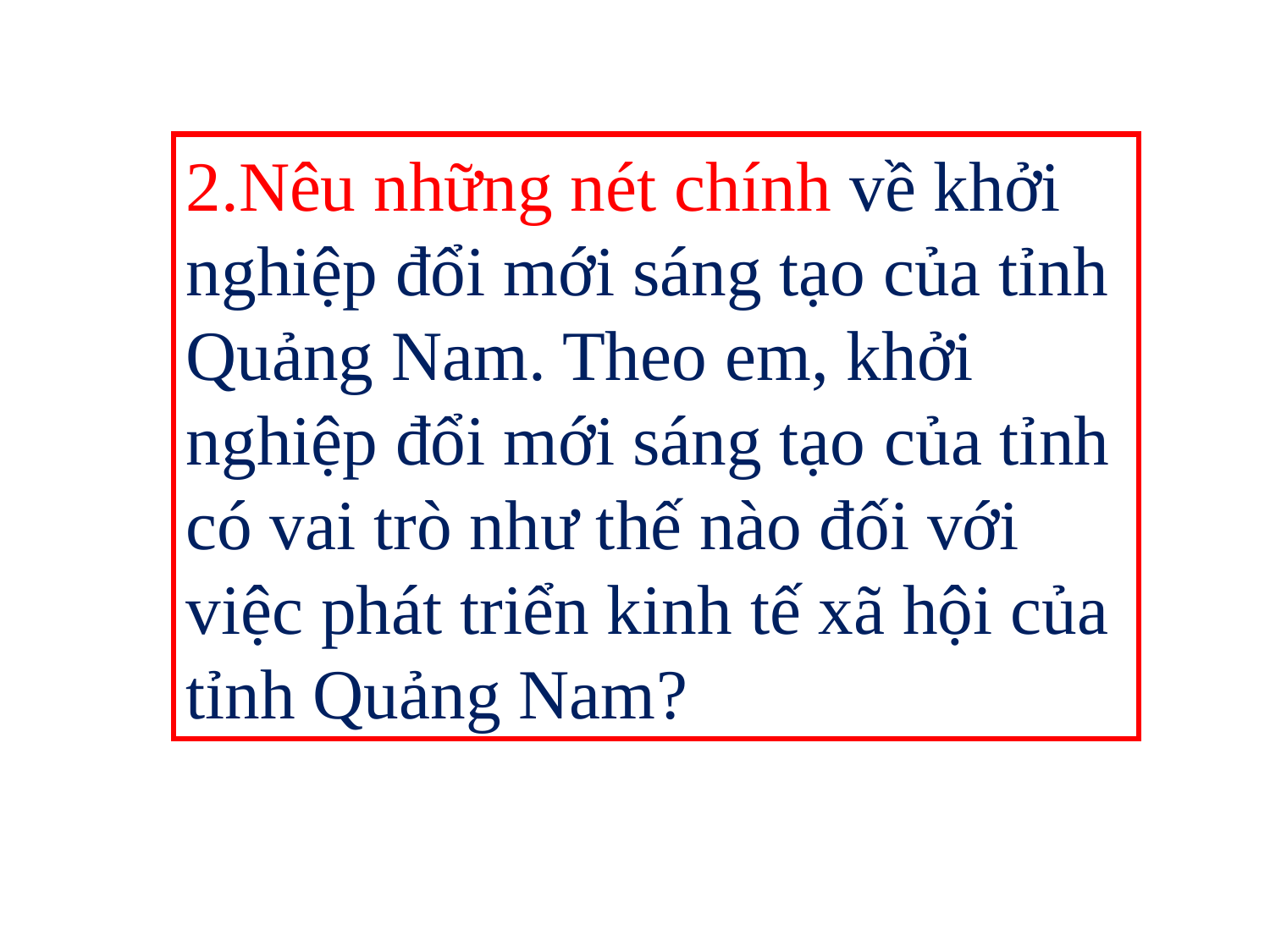

2.Nêu những nét chính về khởi nghiệp đổi mới sáng tạo của tỉnh Quảng Nam. Theo em, khởi nghiệp đổi mới sáng tạo của tỉnh có vai trò như thế nào đối với việc phát triển kinh tế xã hội của tỉnh Quảng Nam?